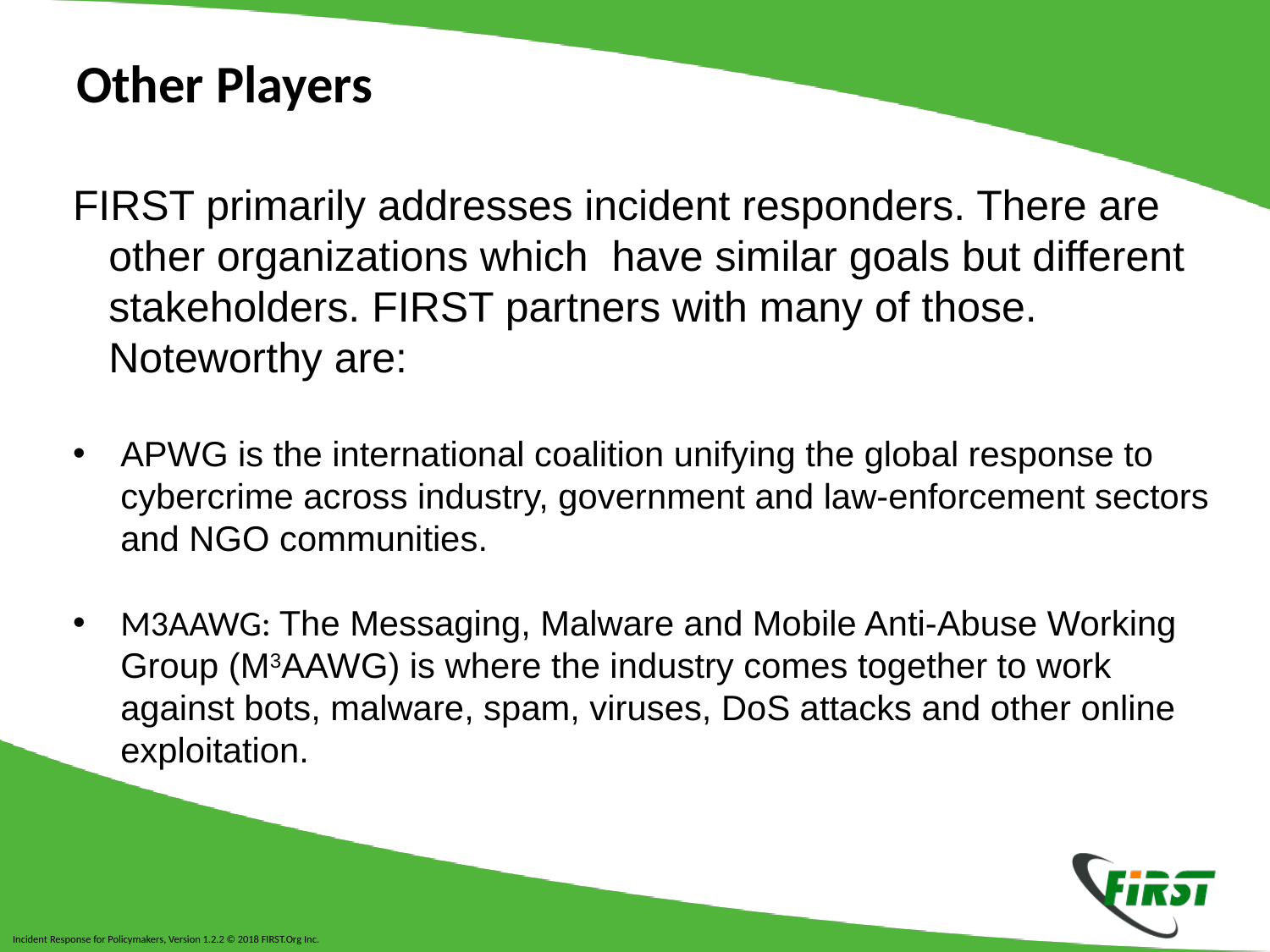

Other Players
FIRST primarily addresses incident responders. There are other organizations which  have similar goals but different stakeholders. FIRST partners with many of those. Noteworthy are:

APWG is the international coalition unifying the global response to cybercrime across industry, government and law-enforcement sectors and NGO communities.

M3AAWG: The Messaging, Malware and Mobile Anti-Abuse Working Group (M3AAWG) is where the industry comes together to work against bots, malware, spam, viruses, DoS attacks and other online exploitation.